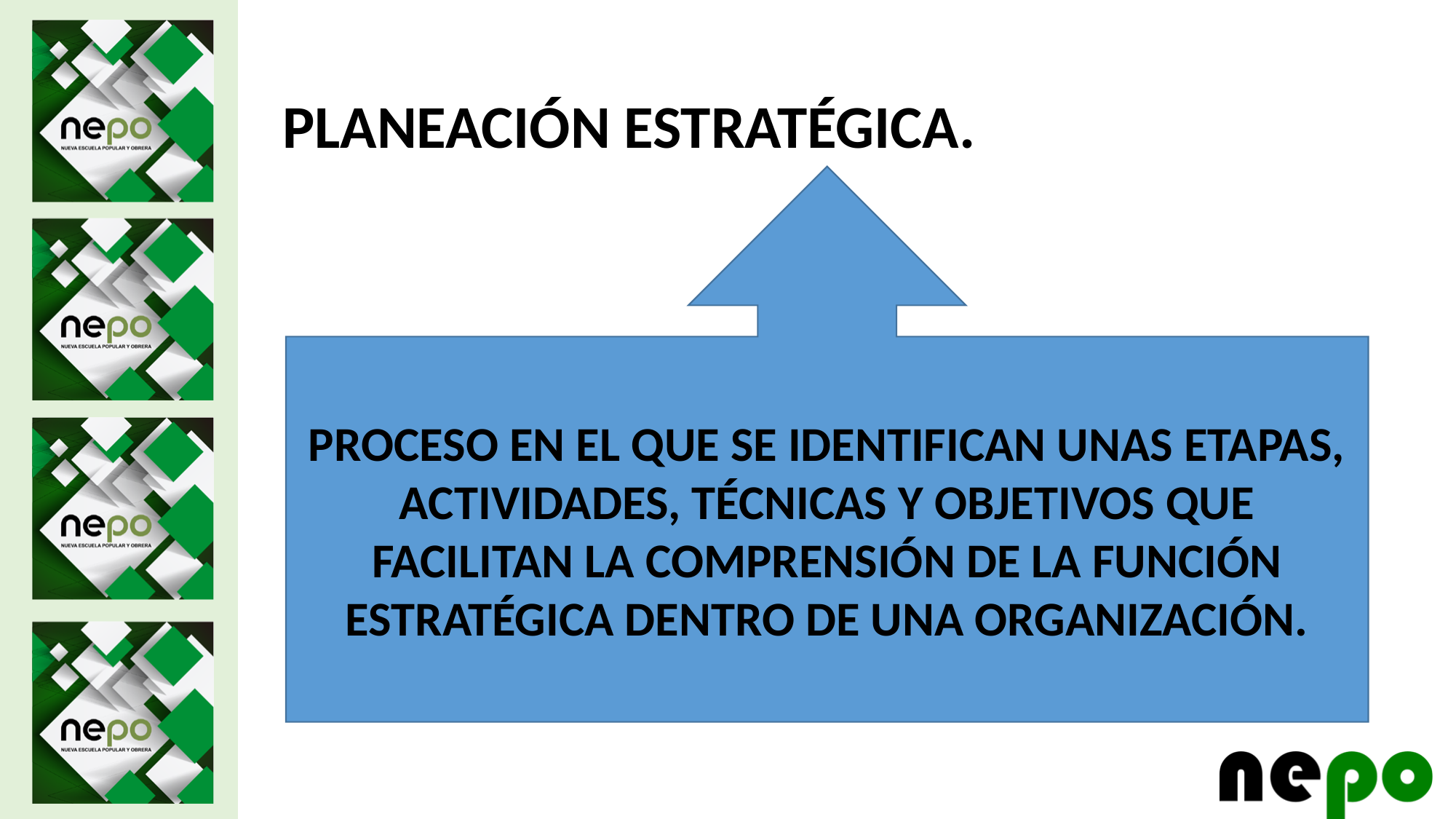

PLANEACIÓN ESTRATÉGICA.
PROCESO EN EL QUE SE IDENTIFICAN UNAS ETAPAS, ACTIVIDADES, TÉCNICAS Y OBJETIVOS QUE FACILITAN LA COMPRENSIÓN DE LA FUNCIÓN ESTRATÉGICA DENTRO DE UNA ORGANIZACIÓN.